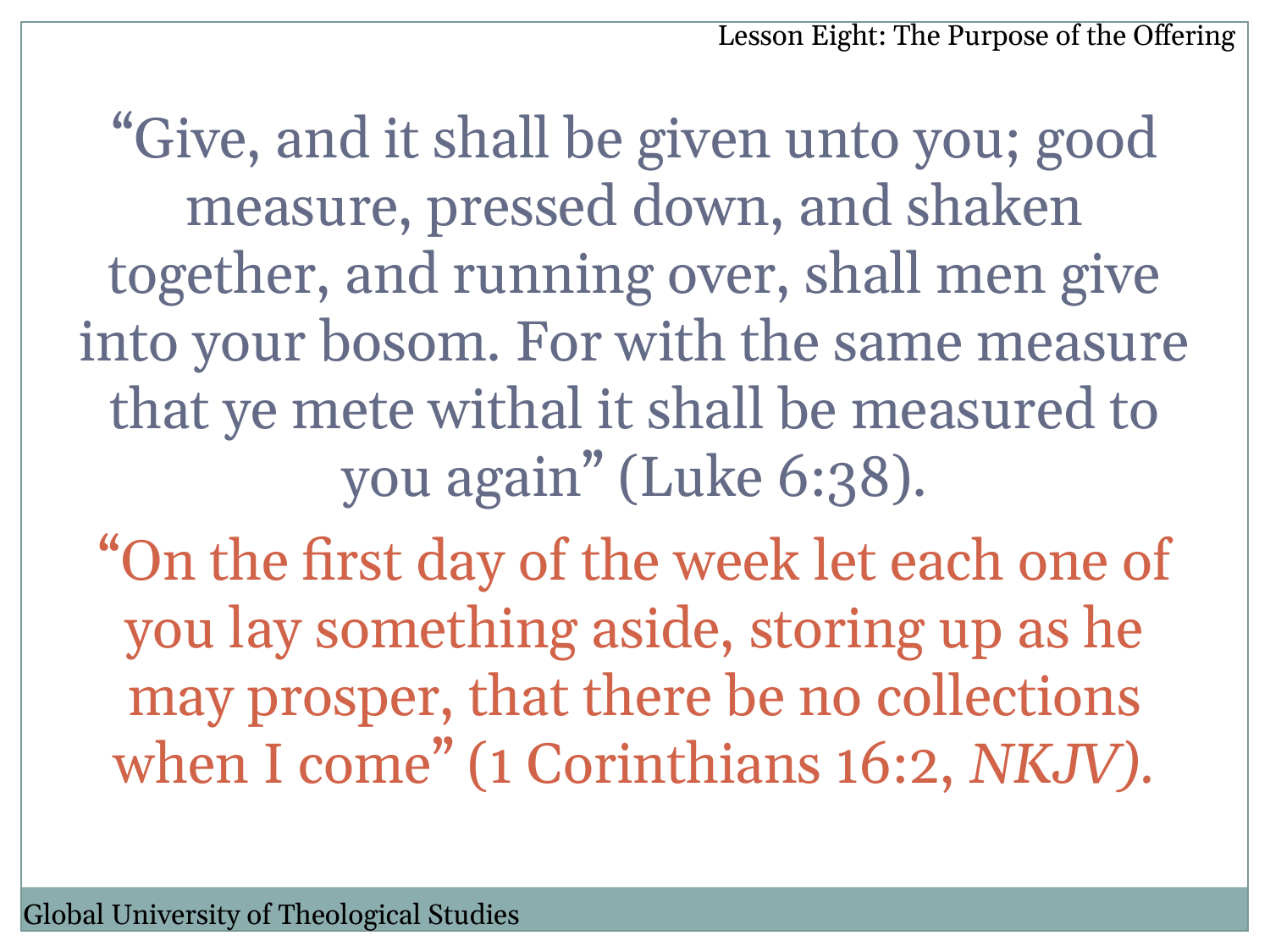

Lesson Eight: The Purpose of the Offering
“Give, and it shall be given unto you; good measure, pressed down, and shaken together, and running over, shall men give into your bosom. For with the same measure that ye mete withal it shall be measured to you again” (Luke 6:38).
“On the first day of the week let each one of you lay something aside, storing up as he may prosper, that there be no collections when I come” (1 Corinthians 16:2, NKJV).
Global University of Theological Studies